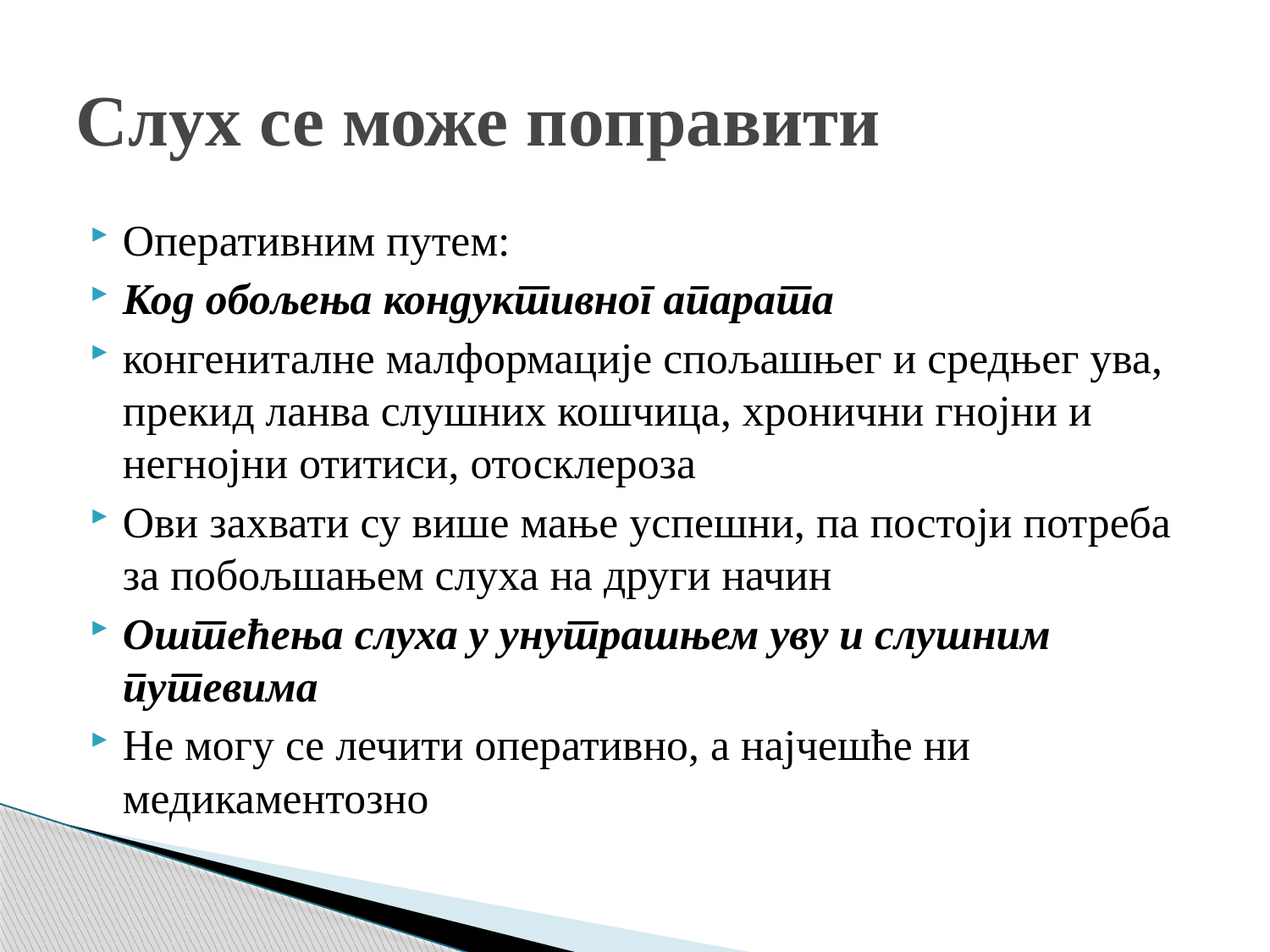

# Слух се може поправити
Оперативним путем:
Код обољења кондуктивног апарата
конгениталне малформације спољашњег и средњег ува, прекид ланва слушних кошчица, хронични гнојни и негнојни отитиси, отосклероза
Ови захвати су више мање успешни, па постоји потреба за побољшањем слуха на други начин
Оштећења слуха у унутрашњем уву и слушним путевима
Не могу се лечити оперативно, а најчешће ни медикаментозно